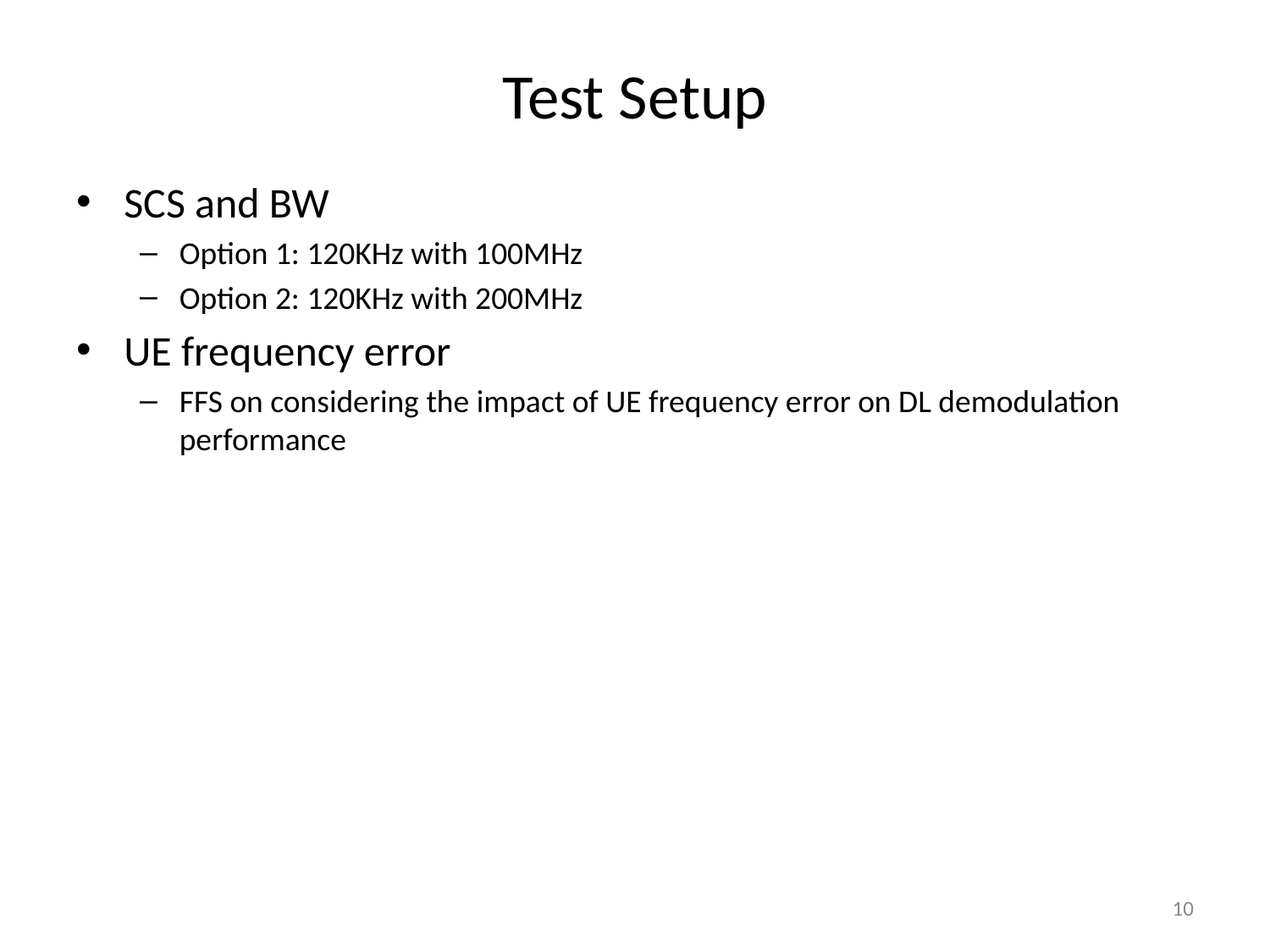

# Test Setup
SCS and BW
Option 1: 120KHz with 100MHz
Option 2: 120KHz with 200MHz
UE frequency error
FFS on considering the impact of UE frequency error on DL demodulation performance

10